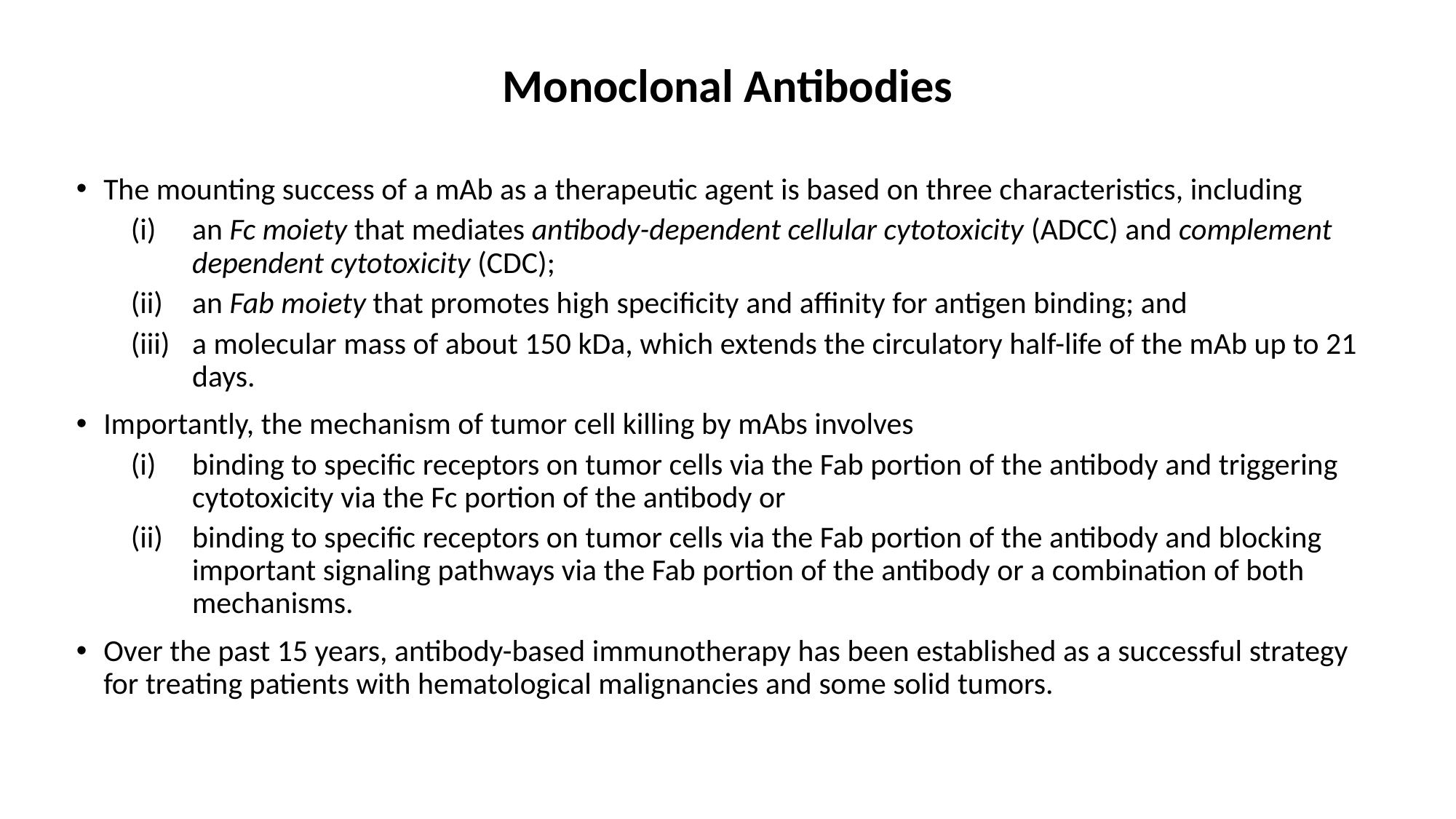

# Monoclonal Antibodies
The mounting success of a mAb as a therapeutic agent is based on three characteristics, including
an Fc moiety that mediates antibody-dependent cellular cytotoxicity (ADCC) and complement dependent cytotoxicity (CDC);
an Fab moiety that promotes high specificity and affinity for antigen binding; and
a molecular mass of about 150 kDa, which extends the circulatory half-life of the mAb up to 21 days.
Importantly, the mechanism of tumor cell killing by mAbs involves
binding to specific receptors on tumor cells via the Fab portion of the antibody and triggering cytotoxicity via the Fc portion of the antibody or
binding to specific receptors on tumor cells via the Fab portion of the antibody and blocking important signaling pathways via the Fab portion of the antibody or a combination of both mechanisms.
Over the past 15 years, antibody-based immunotherapy has been established as a successful strategy for treating patients with hematological malignancies and some solid tumors.